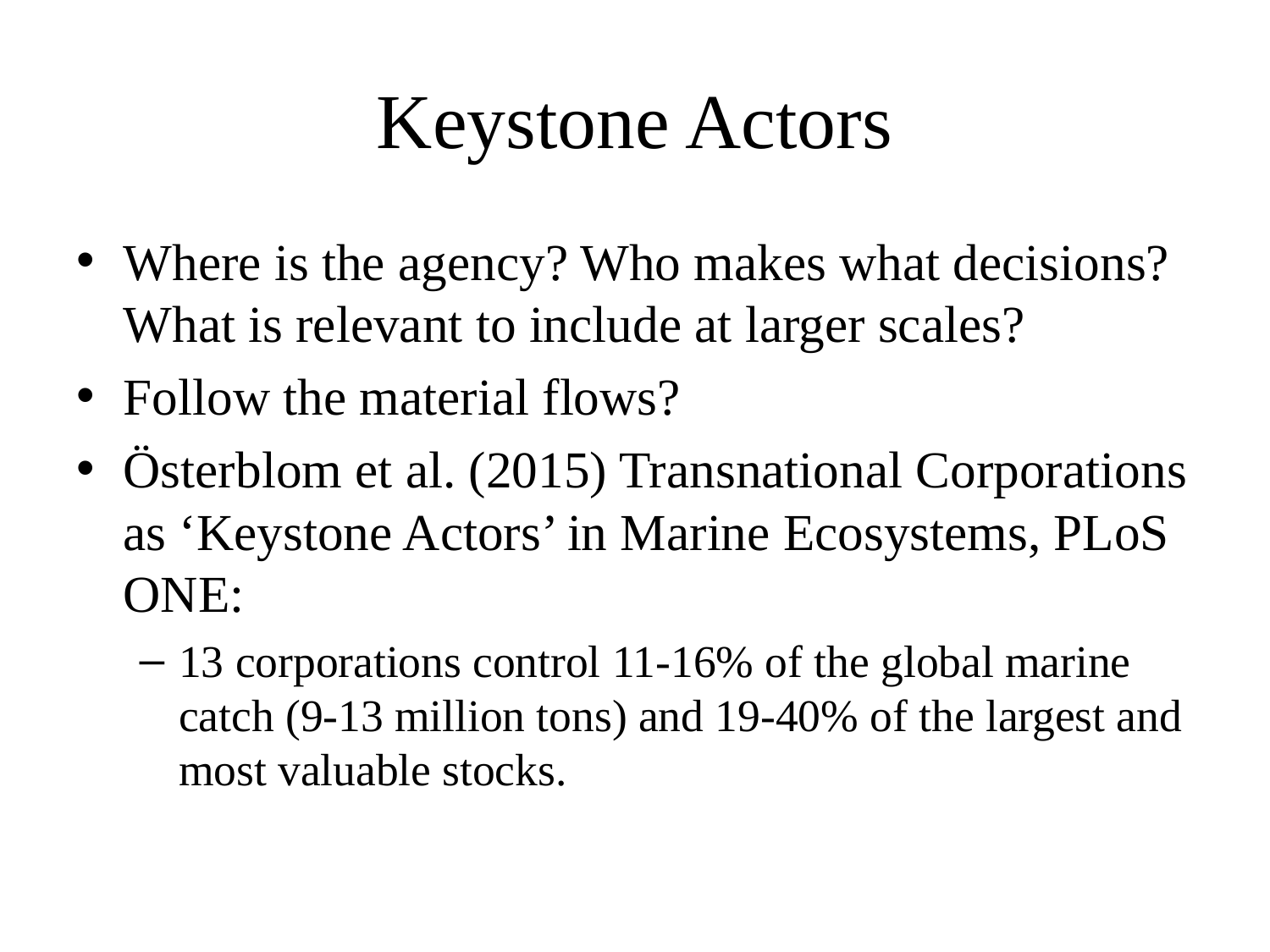

# Keystone Actors
Where is the agency? Who makes what decisions? What is relevant to include at larger scales?
Follow the material flows?
Österblom et al. (2015) Transnational Corporations as ‘Keystone Actors’ in Marine Ecosystems, PLoS ONE:
13 corporations control 11-16% of the global marine catch (9-13 million tons) and 19-40% of the largest and most valuable stocks.